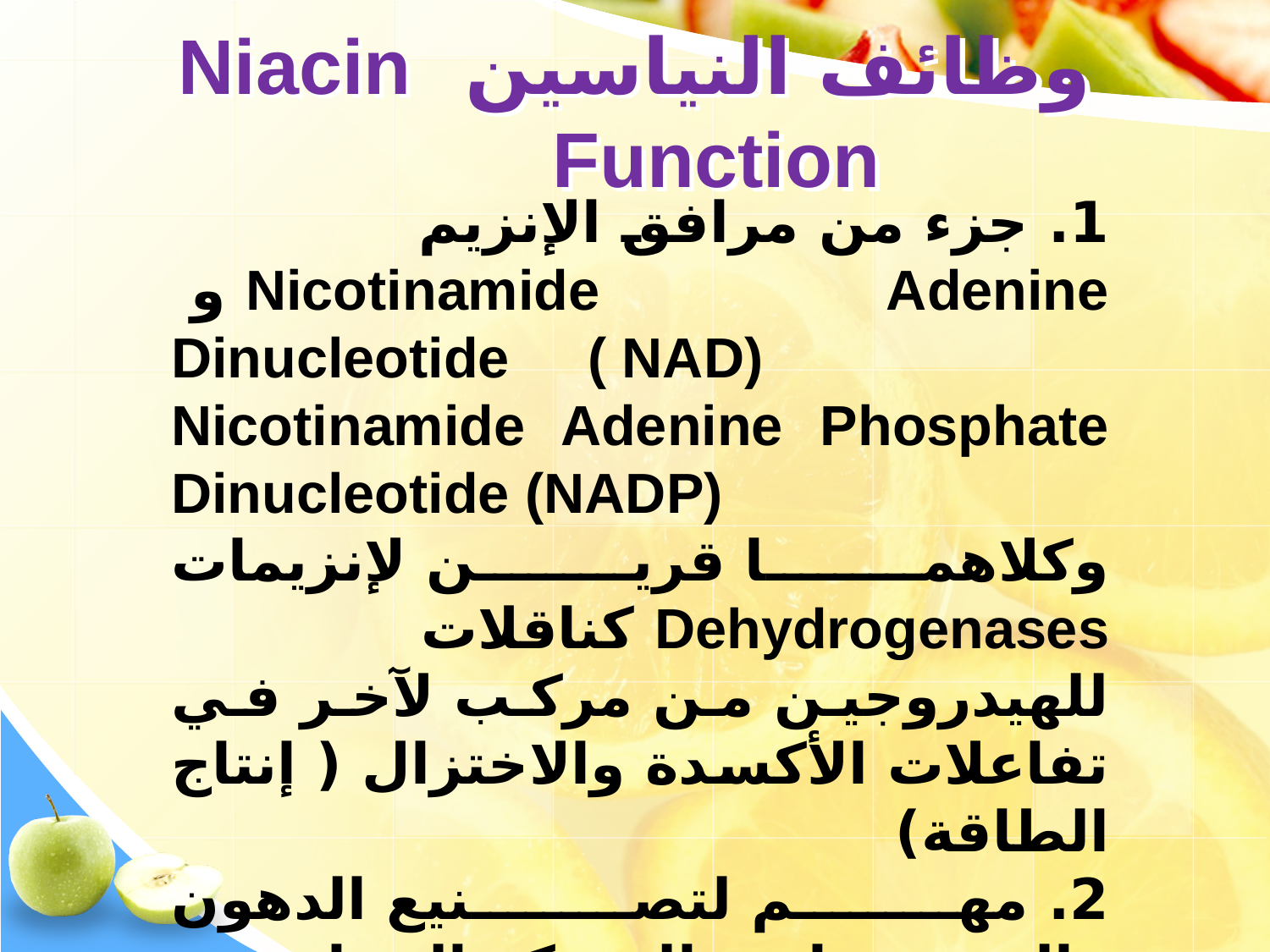

# وظائف النياسين  Niacin Function
1. جزء من مرافق الإنزيم
 و Nicotinamide Adenine Dinucleotide     ( NAD)
Nicotinamide Adenine Phosphate Dinucleotide (NADP)
وكلاهما قرين لإنزيمات Dehydrogenases كناقلات للهيدروجين من مركب لآخر في تفاعلات الأكسدة والاختزال ( إنتاج الطاقة)
2. مهم لتصنيع الدهون والبروتينات والسكر الخماسي ( رايبوز)
3. هناك أدلة على دوره في خفض الكولسترول cholesterol